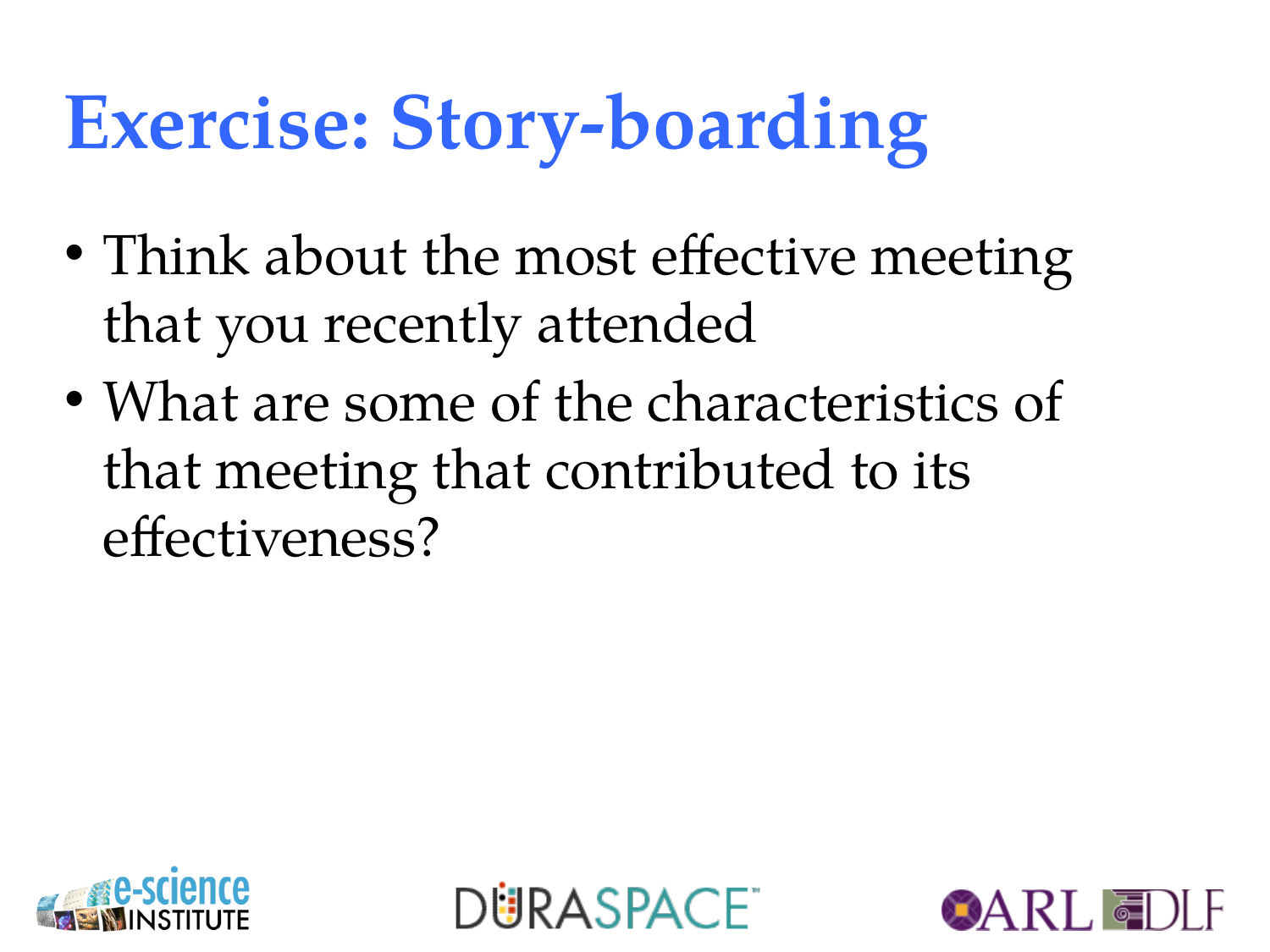

# Exercise: Story-boarding
Think about the most effective meeting that you recently attended
What are some of the characteristics of that meeting that contributed to its effectiveness?